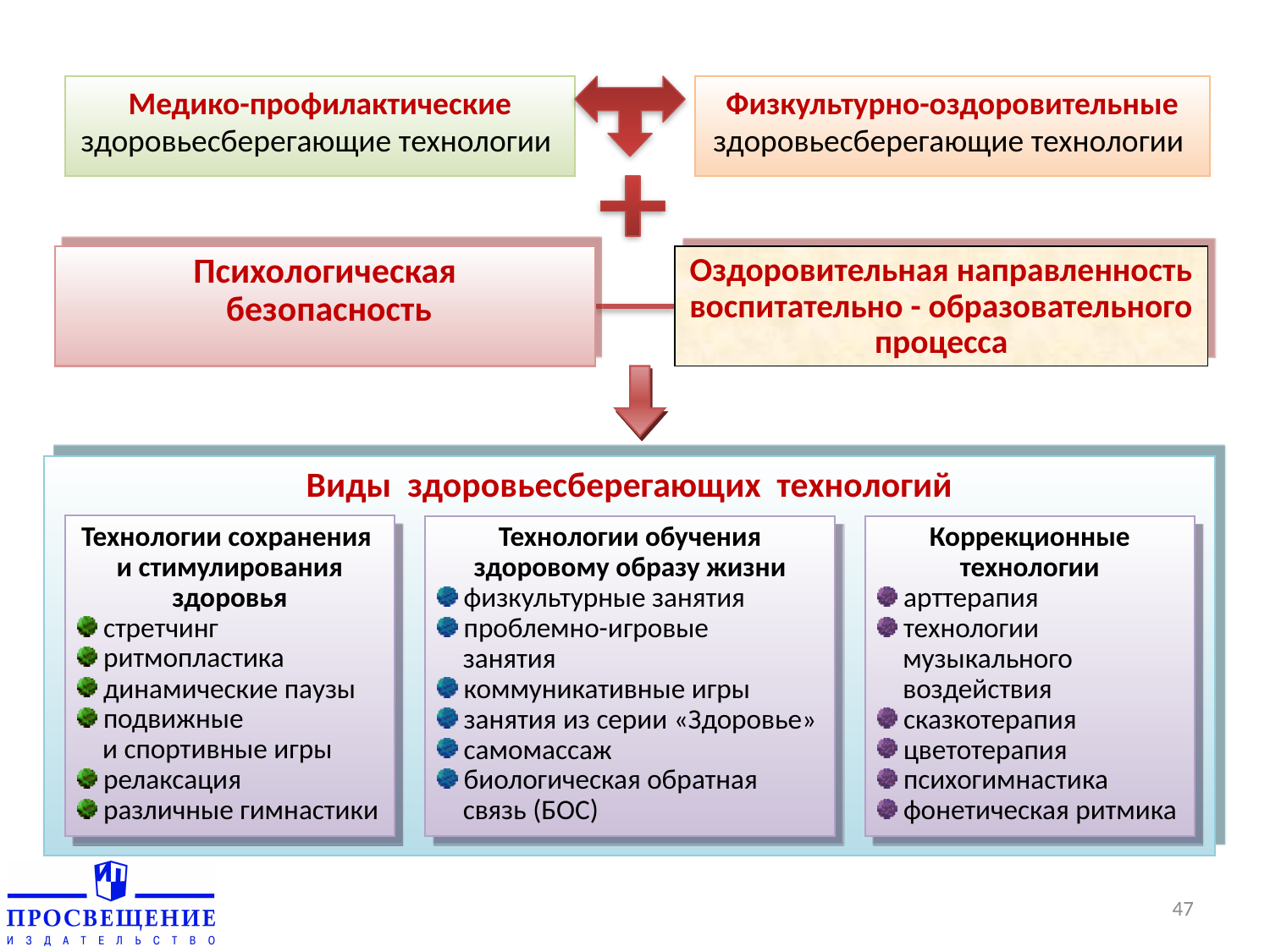

Медико-профилактические здоровьесберегающие технологии

Физкультурно-оздоровительные здоровьесберегающие технологии

Психологическая
 безопасность

Оздоровительная направленность
воспитательно - образовательного
процесса

Виды  здоровьесберегающих  технологий
Технологии сохранения
и стимулирования здоровья
 стретчинг
 ритмопластика
 динамические паузы
 подвижные
    и спортивные игры
 релаксация
 различные гимнастики
Технологии обучения
здоровому образу жизни
 физкультурные занятия
 проблемно-игровые
    занятия
 коммуникативные игры
 занятия из серии «Здоровье»
 самомассаж
 биологическая обратная
    связь (БОС)

Коррекционные технологии
 арттерапия
 технологии
    музыкального
    воздействия
 сказкотерапия
 цветотерапия
 психогимнастика
 фонетическая ритмика
47